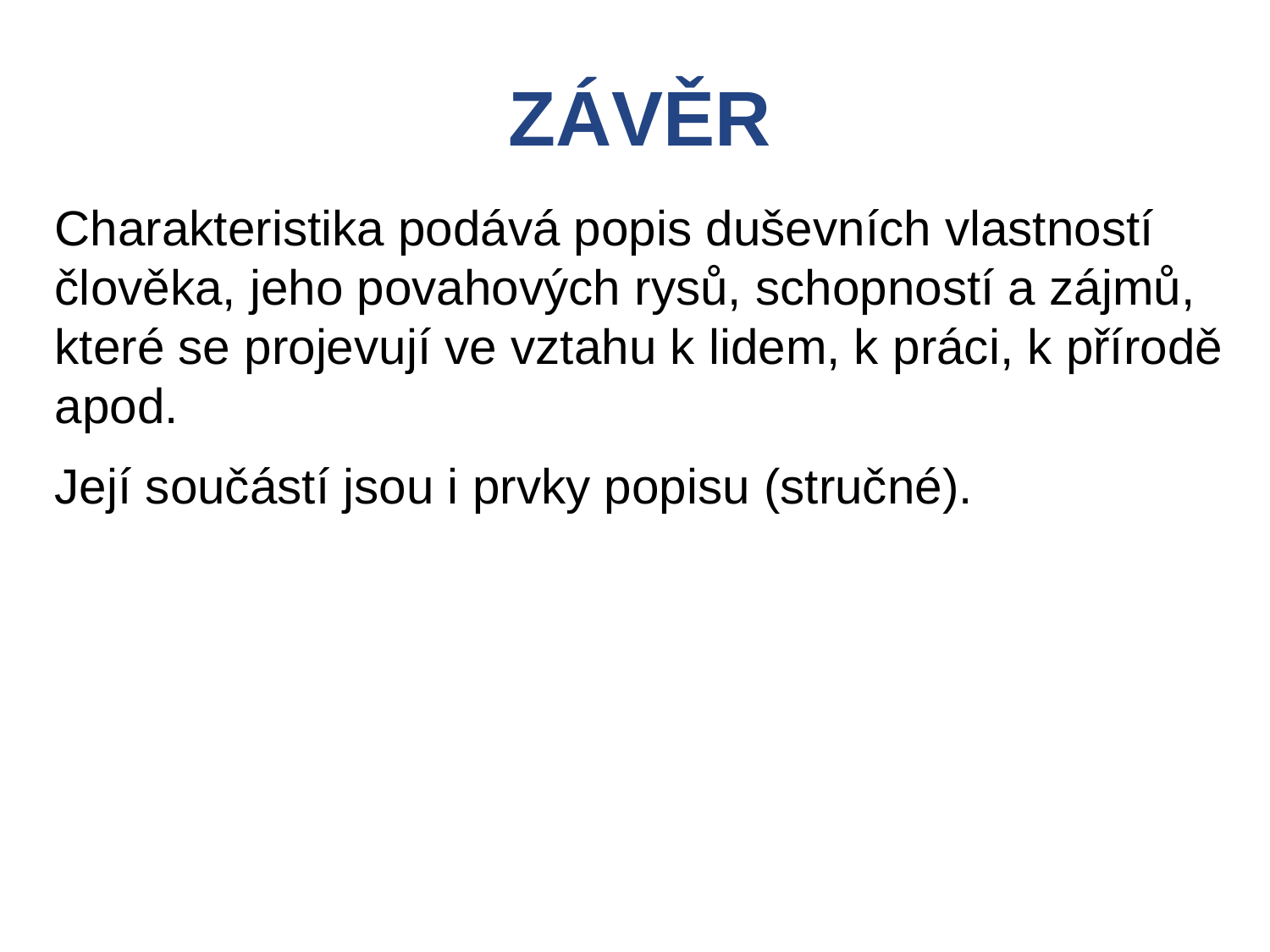

ZÁVĚR
Charakteristika podává popis duševních vlastností člověka, jeho povahových rysů, schopností a zájmů, které se projevují ve vztahu k lidem, k práci, k přírodě apod.
Její součástí jsou i prvky popisu (stručné).